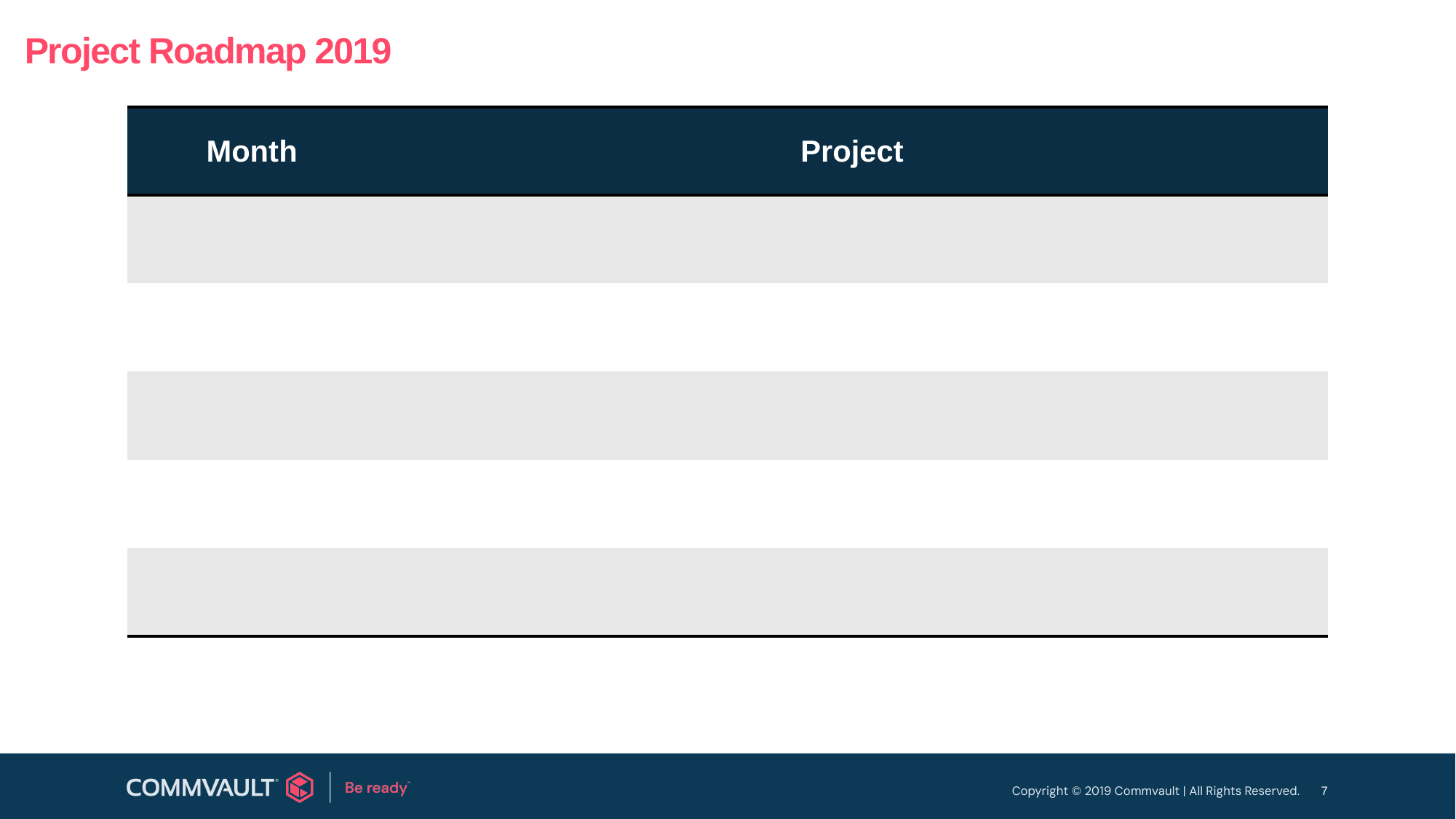

# Project Roadmap 2019
| Month | Project |
| --- | --- |
|  |  |
|  |  |
|  |  |
|  |  |
|  |  |
7